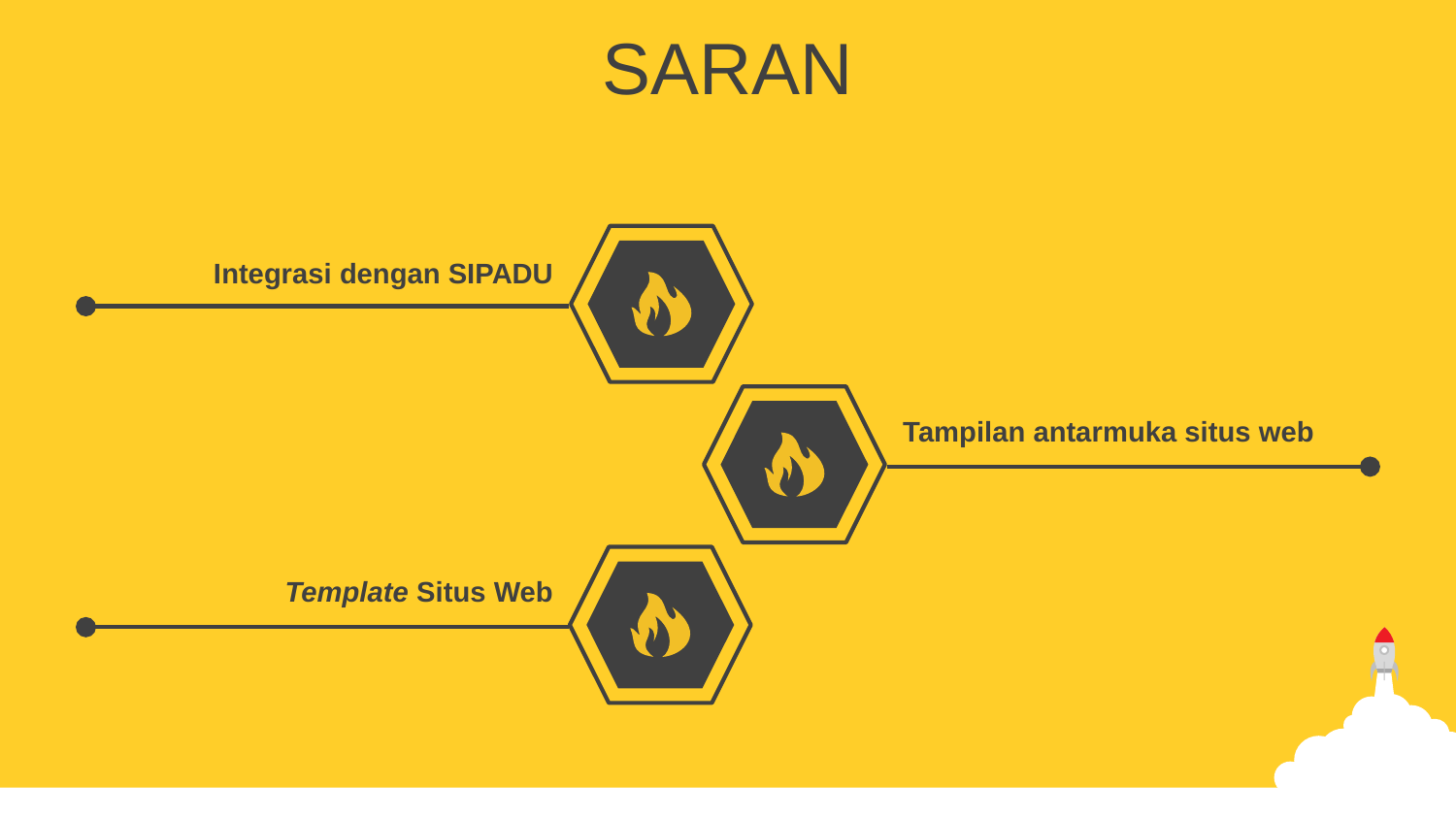

SARAN

Integrasi dengan SIPADU

Tampilan antarmuka situs web

Template Situs Web